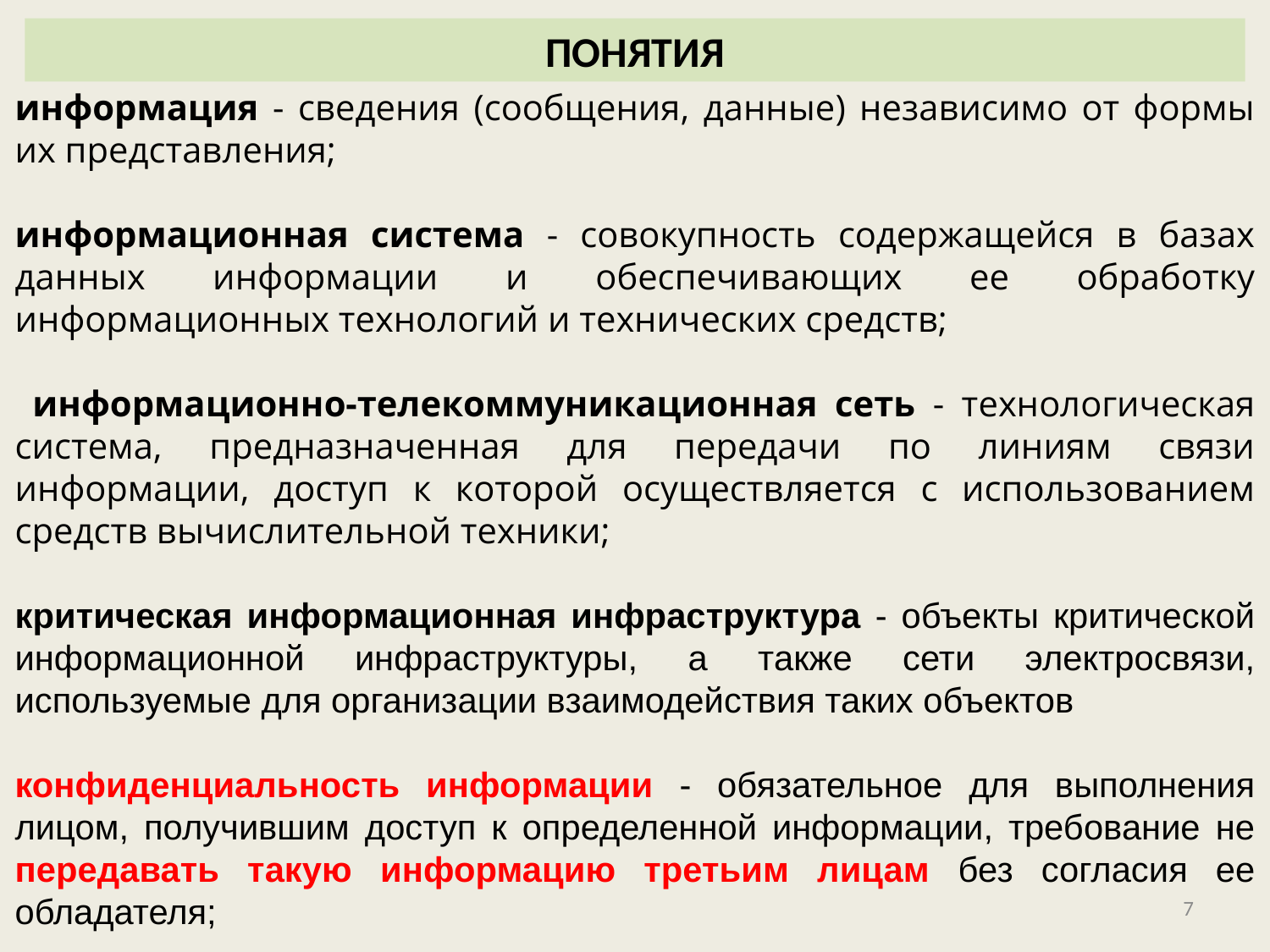

ПОНЯТИЯ
информация - сведения (сообщения, данные) независимо от формы их представления;

информационная система - совокупность содержащейся в базах данных информации и обеспечивающих ее обработку информационных технологий и технических средств;

 информационно-телекоммуникационная сеть - технологическая система, предназначенная для передачи по линиям связи информации, доступ к которой осуществляется с использованием средств вычислительной техники;

критическая информационная инфраструктура - объекты критической информационной инфраструктуры, а также сети электросвязи, используемые для организации взаимодействия таких объектов

конфиденциальность информации - обязательное для выполнения лицом, получившим доступ к определенной информации, требование не передавать такую информацию третьим лицам без согласия ее обладателя;
7